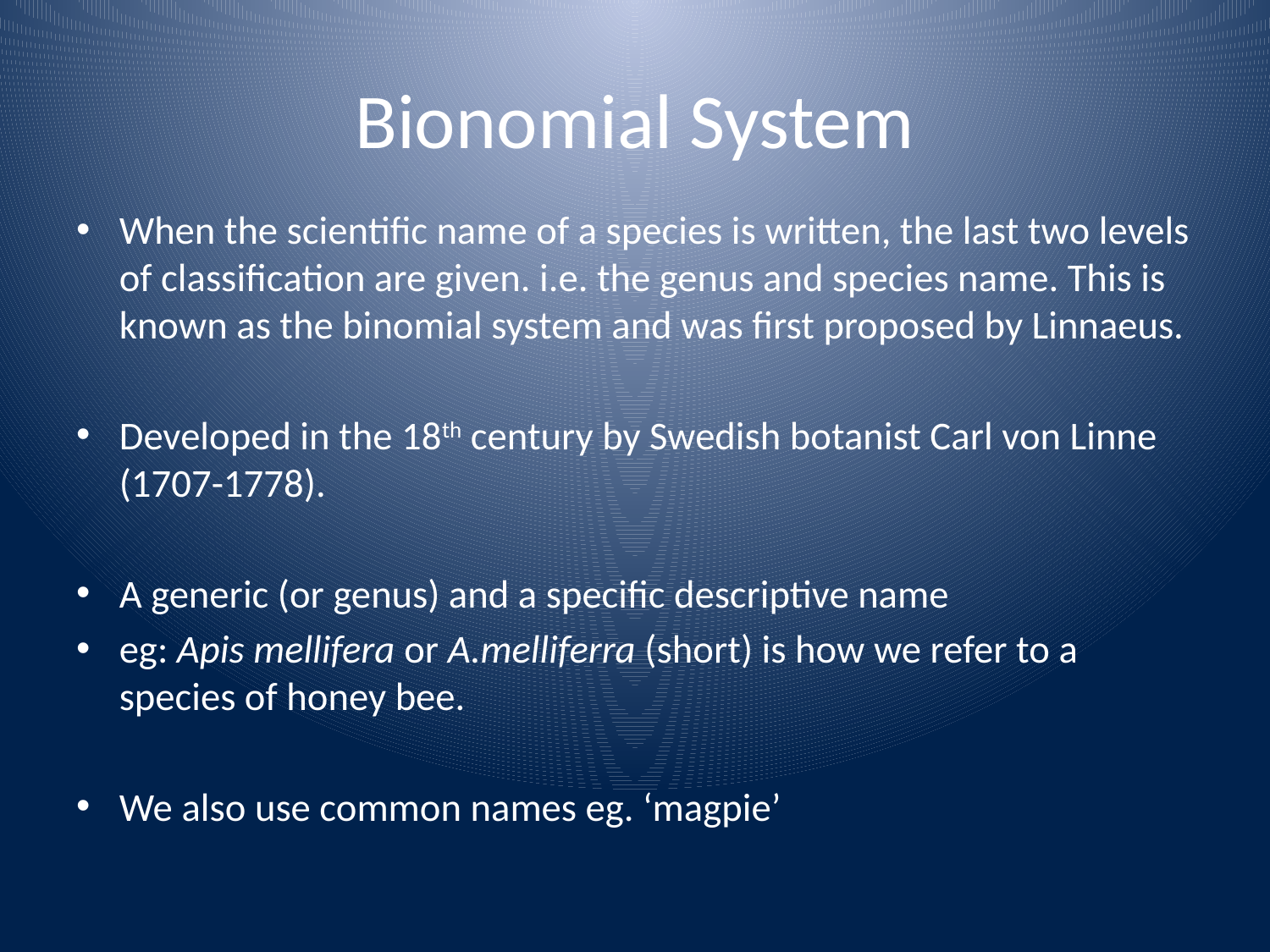

# Bionomial System
When the scientific name of a species is written, the last two levels of classification are given. i.e. the genus and species name. This is known as the binomial system and was first proposed by Linnaeus.

Developed in the 18th century by Swedish botanist Carl von Linne (1707-1778).

A generic (or genus) and a specific descriptive name
eg: Apis mellifera or A.melliferra (short) is how we refer to a species of honey bee.

We also use common names eg. ‘magpie’